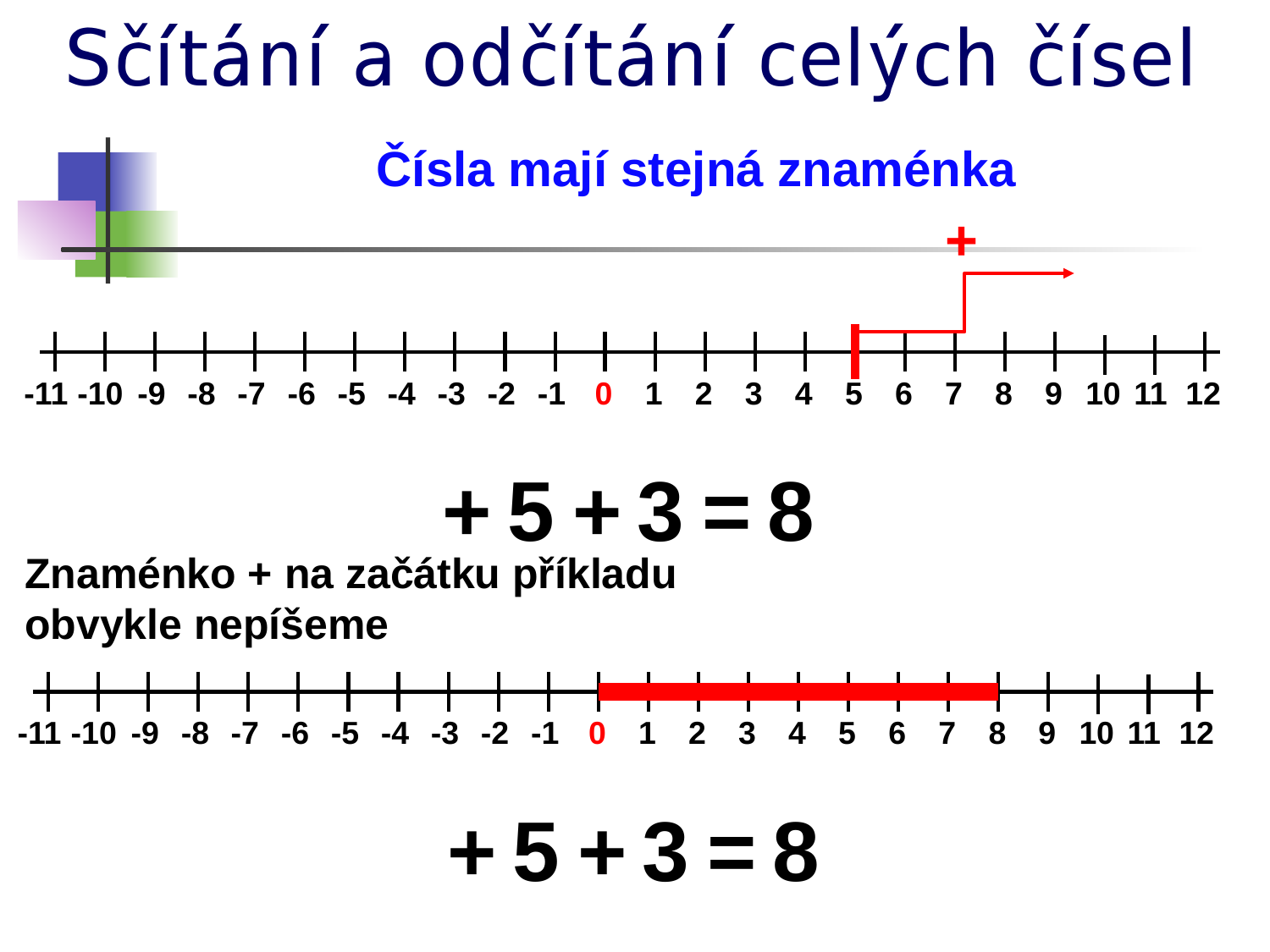

# Sčítání a odčítání celých čísel
Čísla mají stejná znaménka
+
-11
-10
10
11
12
-9
-8
-7
-6
-5
-4
-3
-2
-1
0
1
2
3
4
5
6
7
8
9
+
5
+
3
=
8
Znaménko + na začátku příkladu obvykle nepíšeme
-11
-10
10
11
12
-9
-8
-7
-6
-5
-4
-3
-2
-1
0
1
2
3
4
5
6
7
8
9
+
5
+
3
=
8